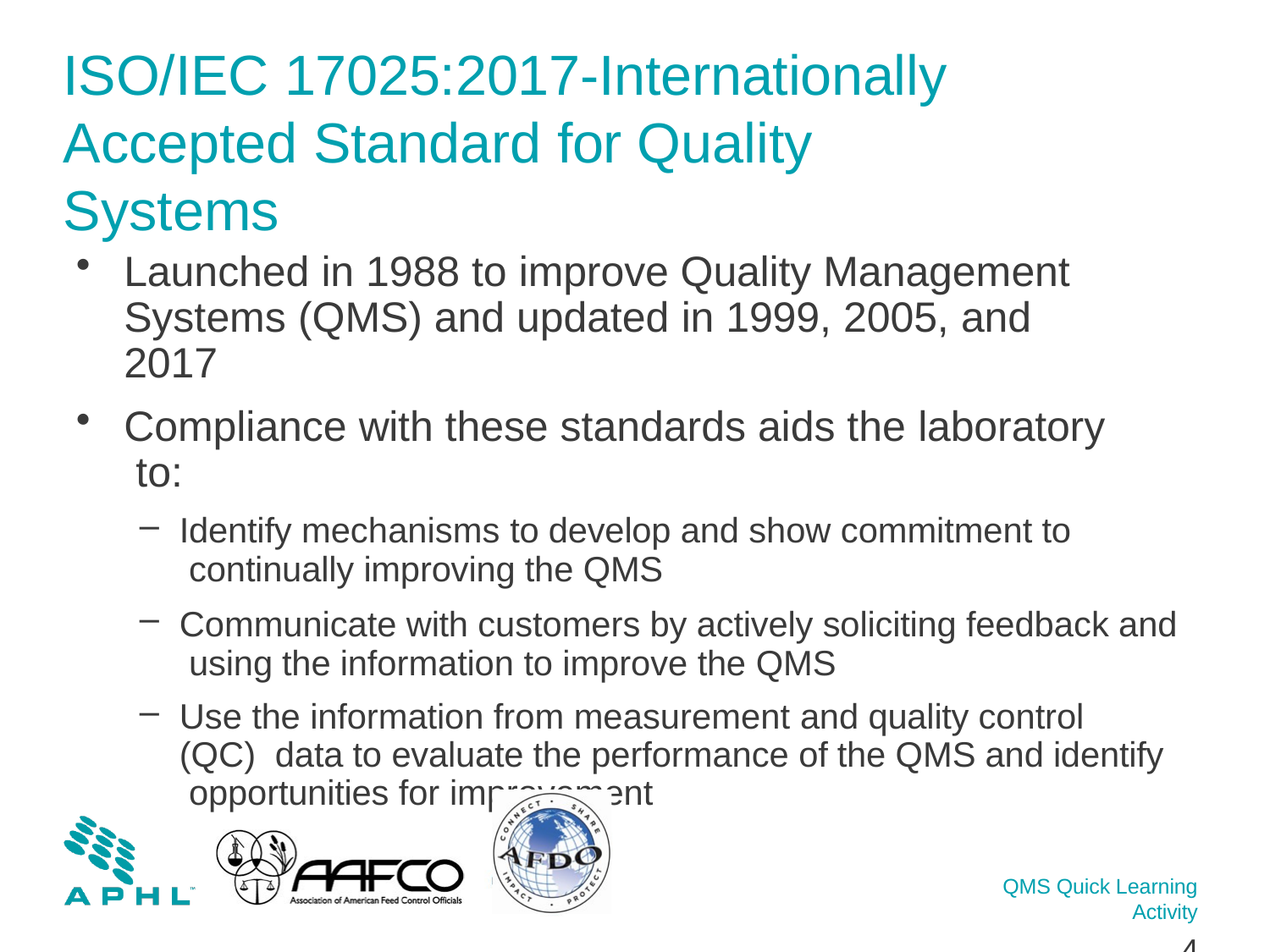

# ISO/IEC 17025:2017-Internationally  Accepted Standard for Quality Systems
Launched in 1988 to improve Quality Management  Systems (QMS) and updated in 1999, 2005, and 2017
Compliance with these standards aids the laboratory  to:
Identify mechanisms to develop and show commitment to  continually improving the QMS
Communicate with customers by actively soliciting feedback and  using the information to improve the QMS
Use the information from measurement and quality control (QC)  data to evaluate the performance of the QMS and identify  opportunities for improvement

QMS Quick Learning Activity
4